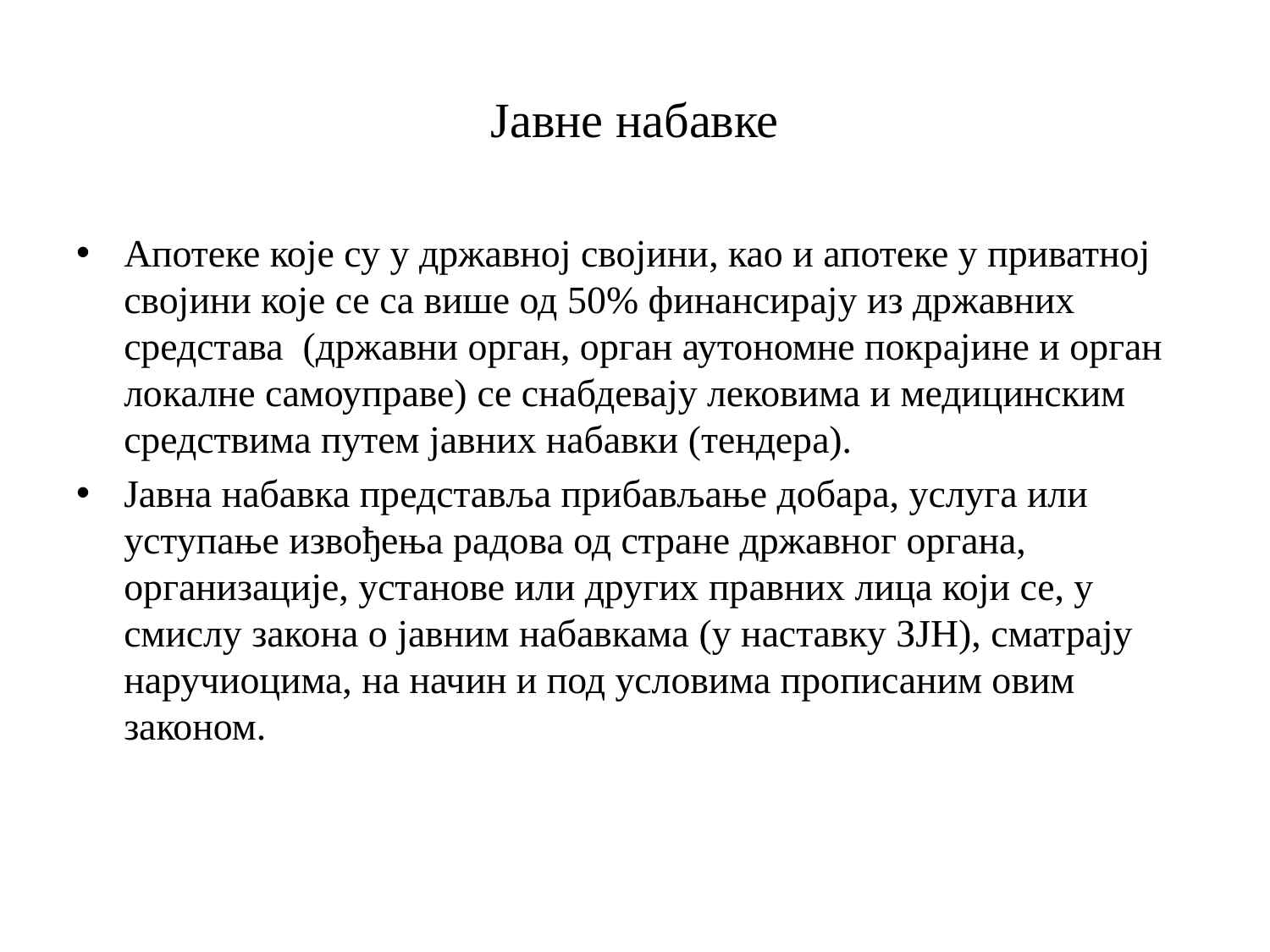

# Јавне набавке
Апотеке које су у државној својини, као и апотеке у приватној својини које се са више од 50% финансирају из државних средстава  (државни орган, орган аутономне покрајине и орган локалне самоуправе) се снабдевају лековима и медицинским средствима путем јавних набавки (тендера).
Јавна набавка представља прибављање добара, услуга или уступање извођења радова од стране државног органа, организације, установе или других правних лица који се, у смислу закона о јавним набавкама (у наставку ЗЈН), сматрају наручиоцима, на начин и под условима прописаним овим законом.